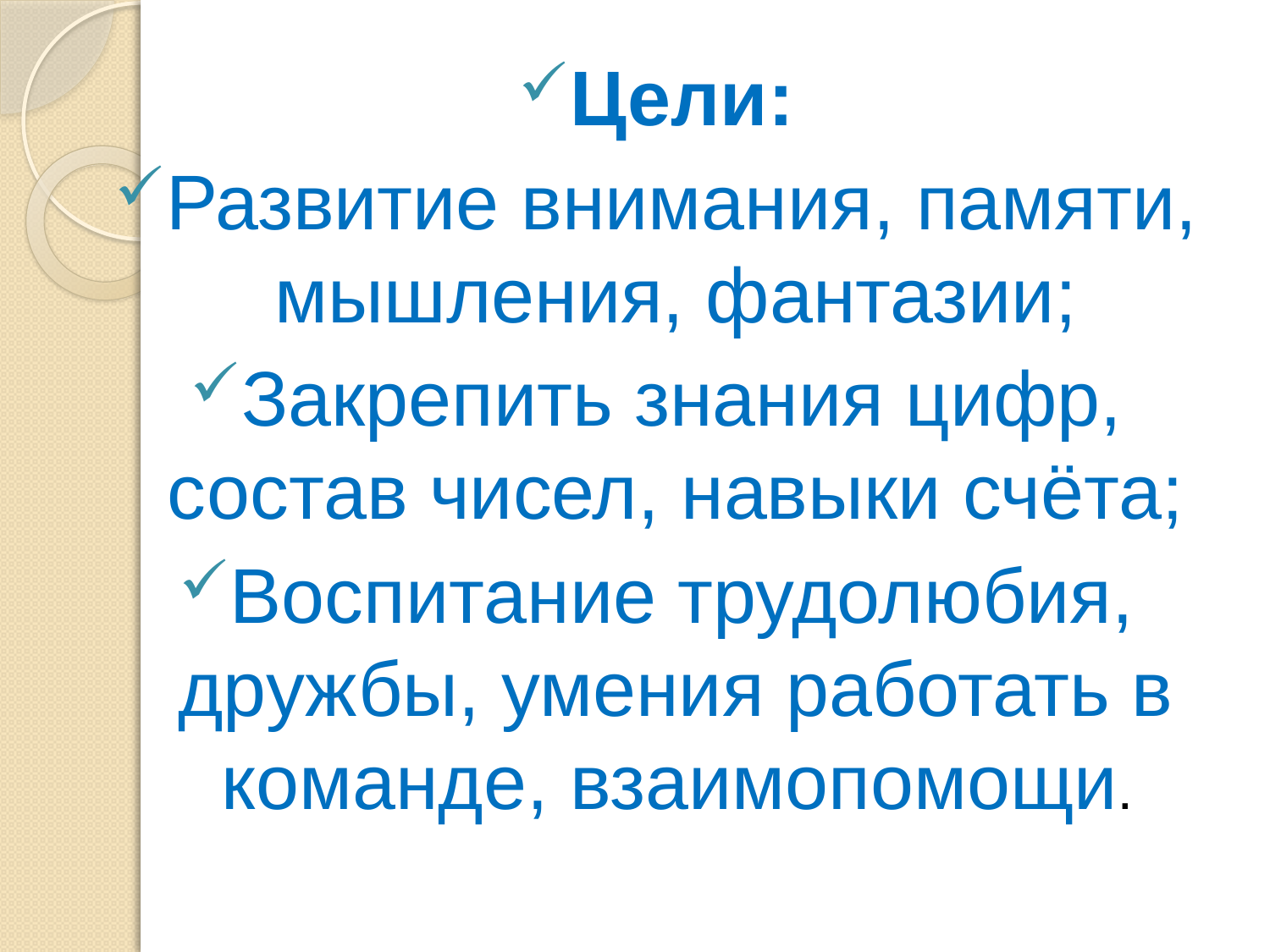

Цели:
Развитие внимания, памяти, мышления, фантазии;
Закрепить знания цифр, состав чисел, навыки счёта;
Воспитание трудолюбия, дружбы, умения работать в команде, взаимопомощи.